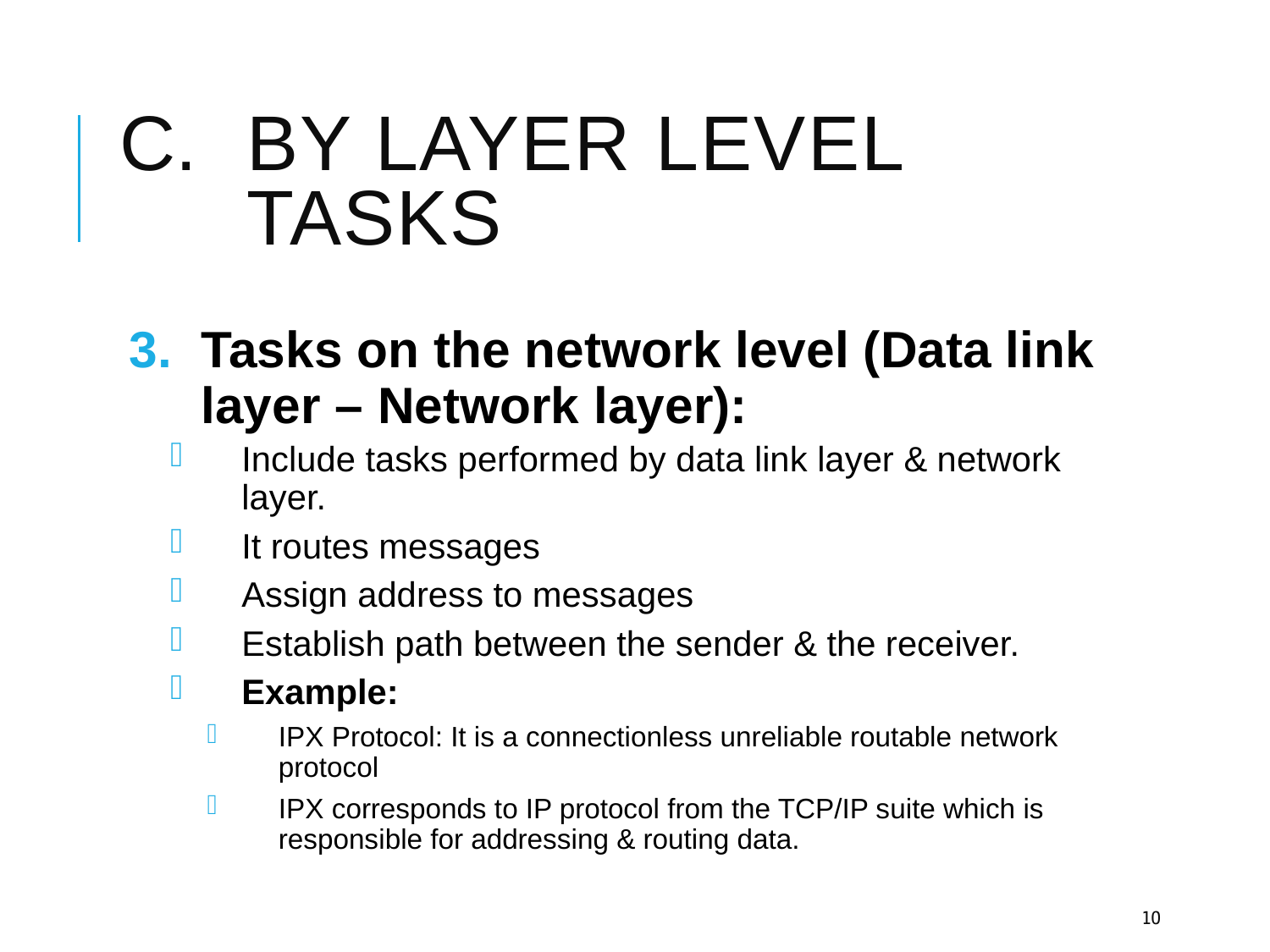

# By Layer Level Tasks
Tasks on the network level (Data link layer – Network layer):
Include tasks performed by data link layer & network layer.
It routes messages
Assign address to messages
Establish path between the sender & the receiver.
Example:
IPX Protocol: It is a connectionless unreliable routable network protocol
IPX corresponds to IP protocol from the TCP/IP suite which is responsible for addressing & routing data.
10